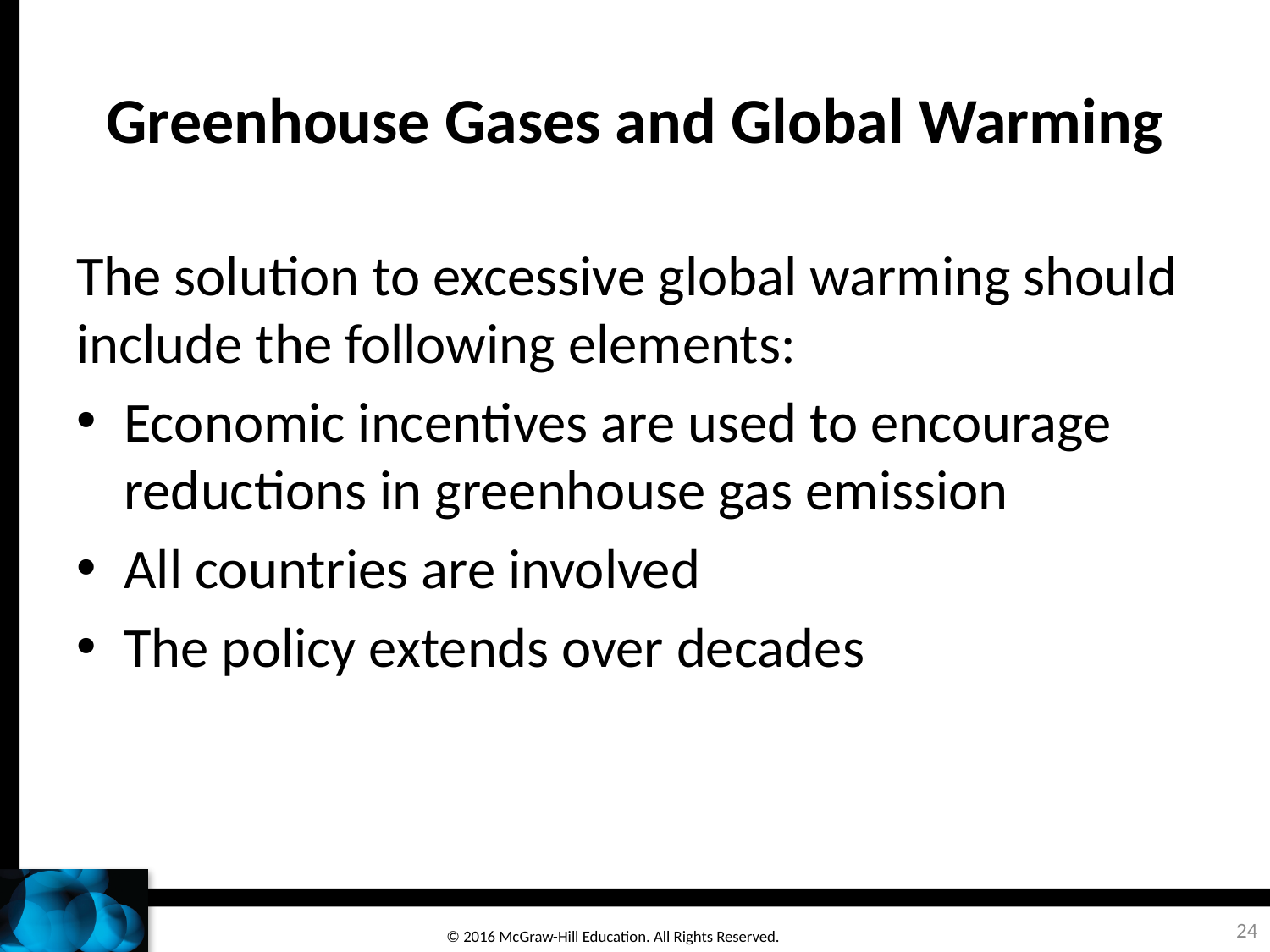

# Greenhouse Gases and Global Warming
The solution to excessive global warming should include the following elements:
Economic incentives are used to encourage reductions in greenhouse gas emission
All countries are involved
The policy extends over decades
24
© 2016 McGraw-Hill Education. All Rights Reserved.